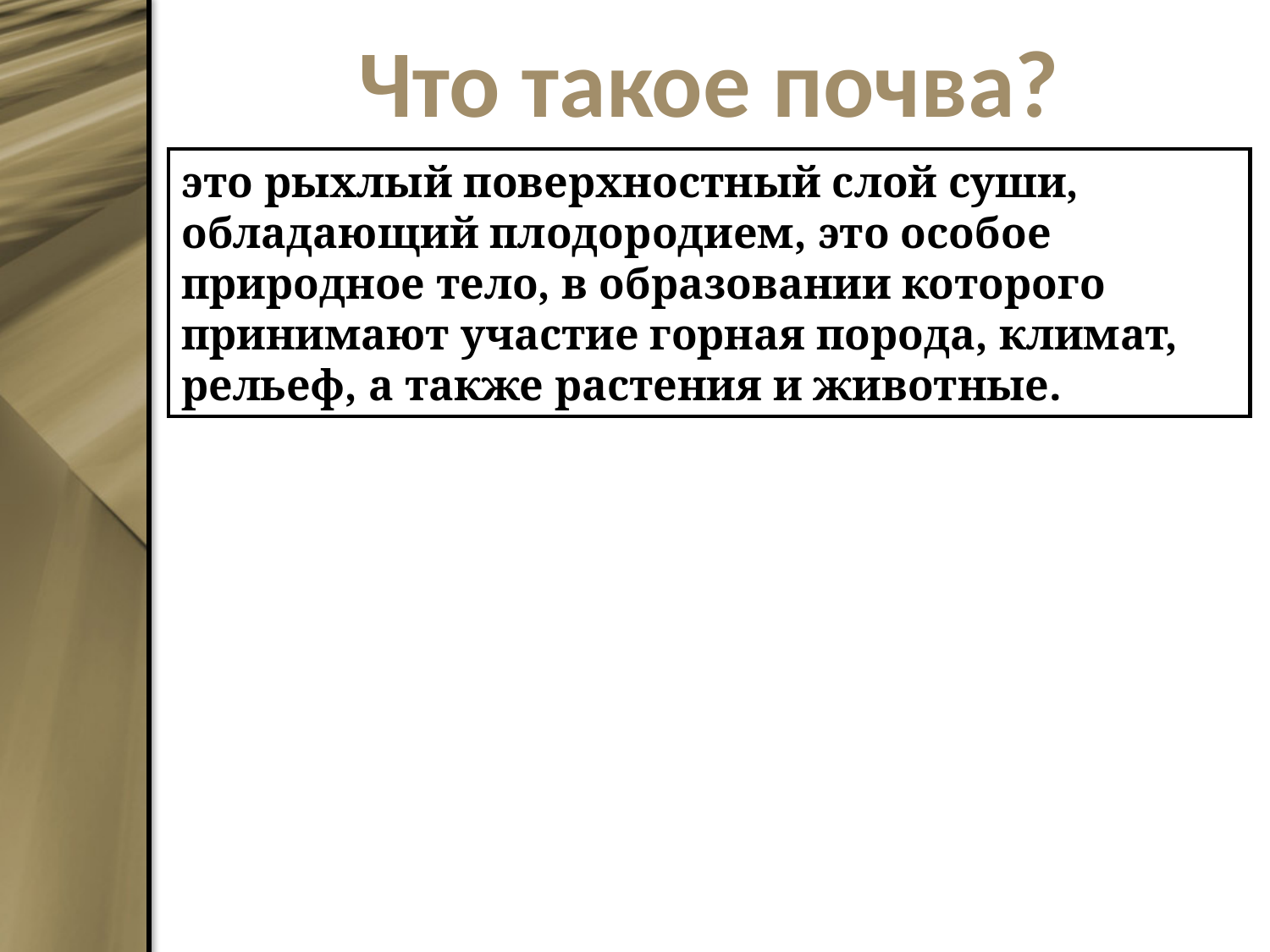

# Что такое почва?
это рыхлый поверхностный слой суши, обладающий плодородием, это особое природное тело, в образовании которого принимают участие горная порода, климат, рельеф, а также растения и животные.